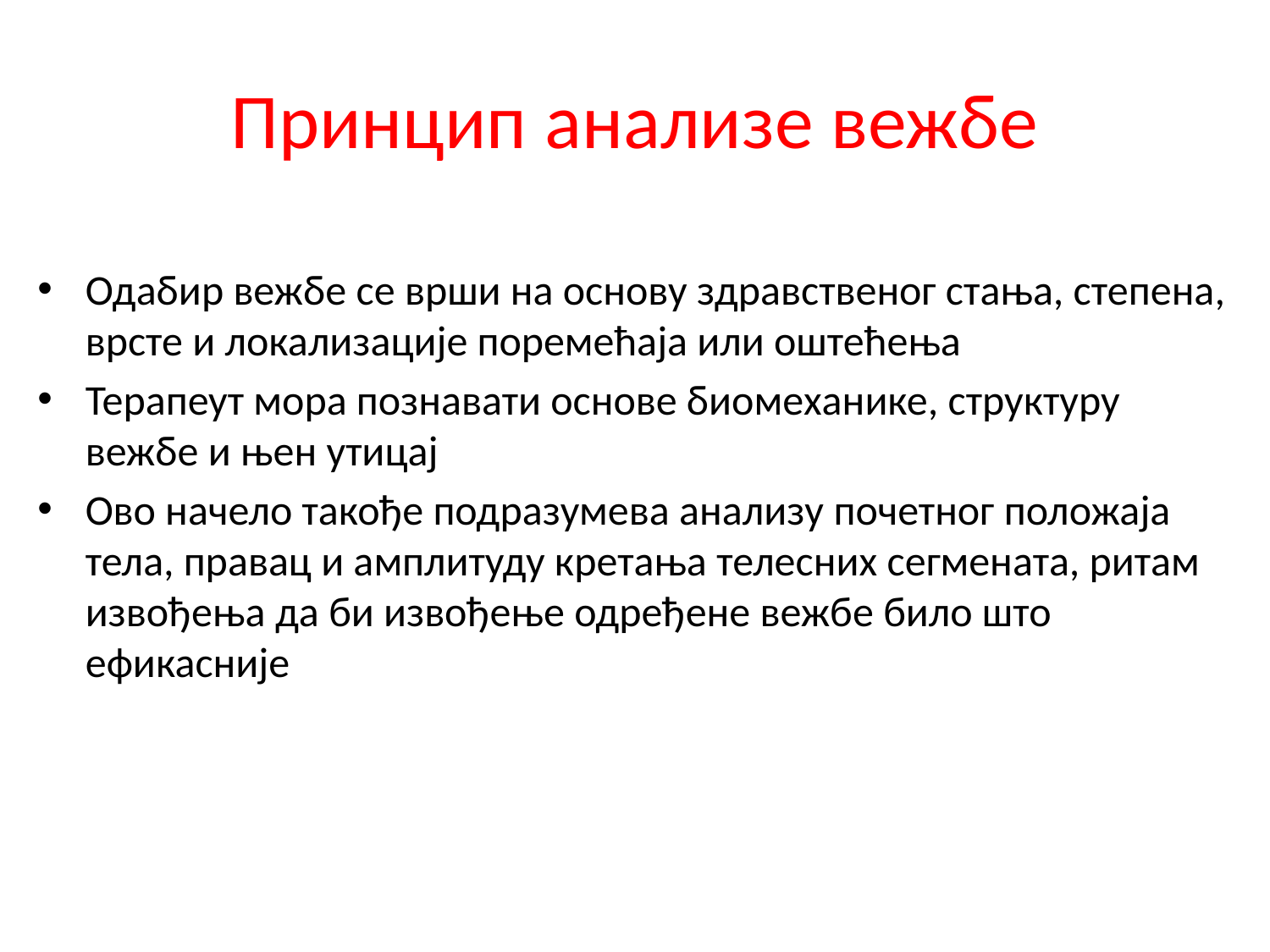

# Принцип анализе вежбе
Одабир вежбе се врши на основу здравственог стања, степена, врсте и локализације поремећаја или оштећења
Терапеут мора познавати основе биомеханике, структуру вежбе и њен утицај
Ово начело такође подразумева анализу почетног положаја тела, правац и амплитуду кретања телесних сегмената, ритам извођења да би извођење одређене вежбе било што ефикасније